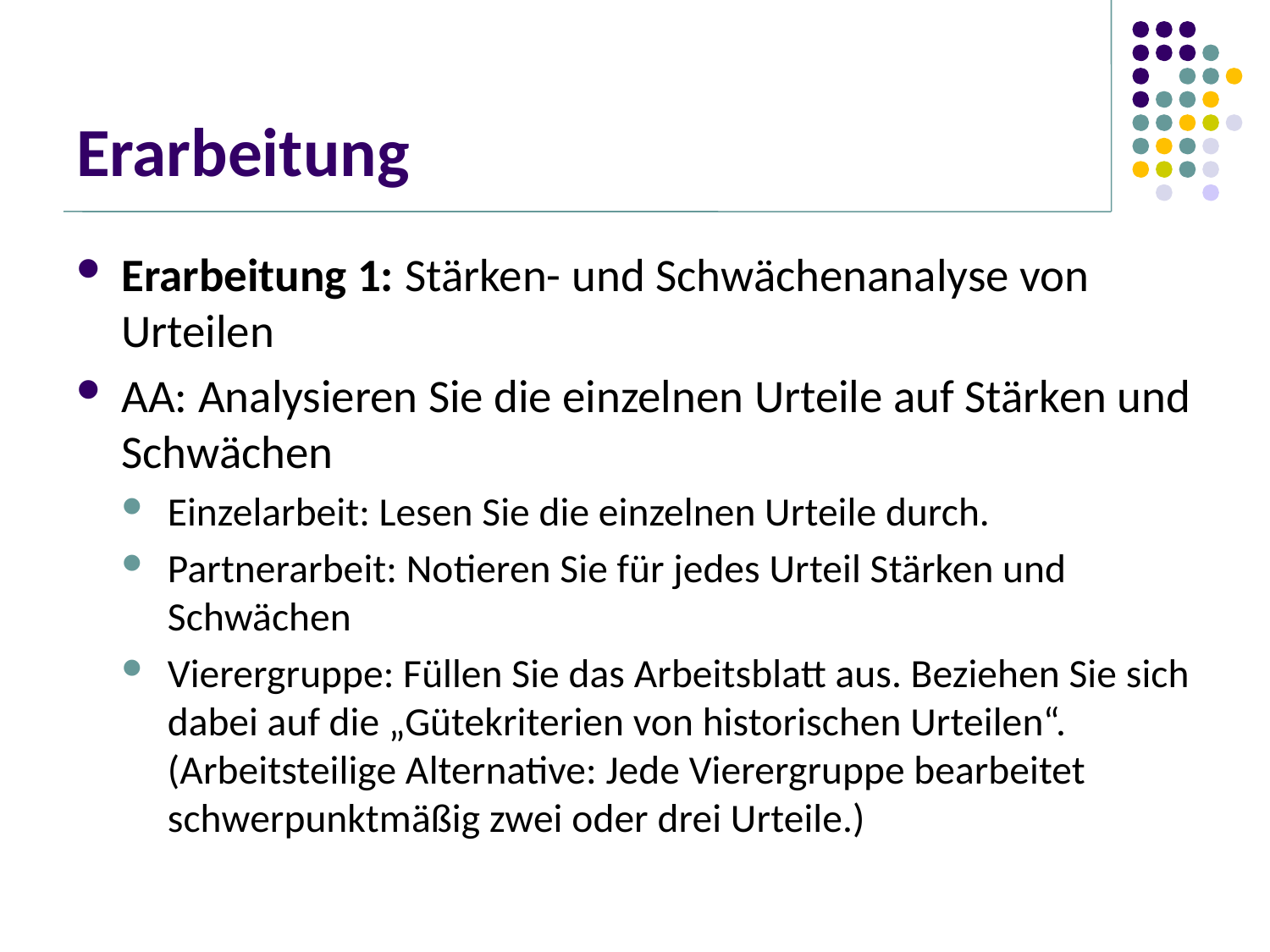

# Erarbeitung
Erarbeitung 1: Stärken- und Schwächenanalyse von Urteilen
AA: Analysieren Sie die einzelnen Urteile auf Stärken und Schwächen
Einzelarbeit: Lesen Sie die einzelnen Urteile durch.
Partnerarbeit: Notieren Sie für jedes Urteil Stärken und Schwächen
Vierergruppe: Füllen Sie das Arbeitsblatt aus. Beziehen Sie sich dabei auf die „Gütekriterien von historischen Urteilen“. (Arbeitsteilige Alternative: Jede Vierergruppe bearbeitet schwerpunktmäßig zwei oder drei Urteile.)